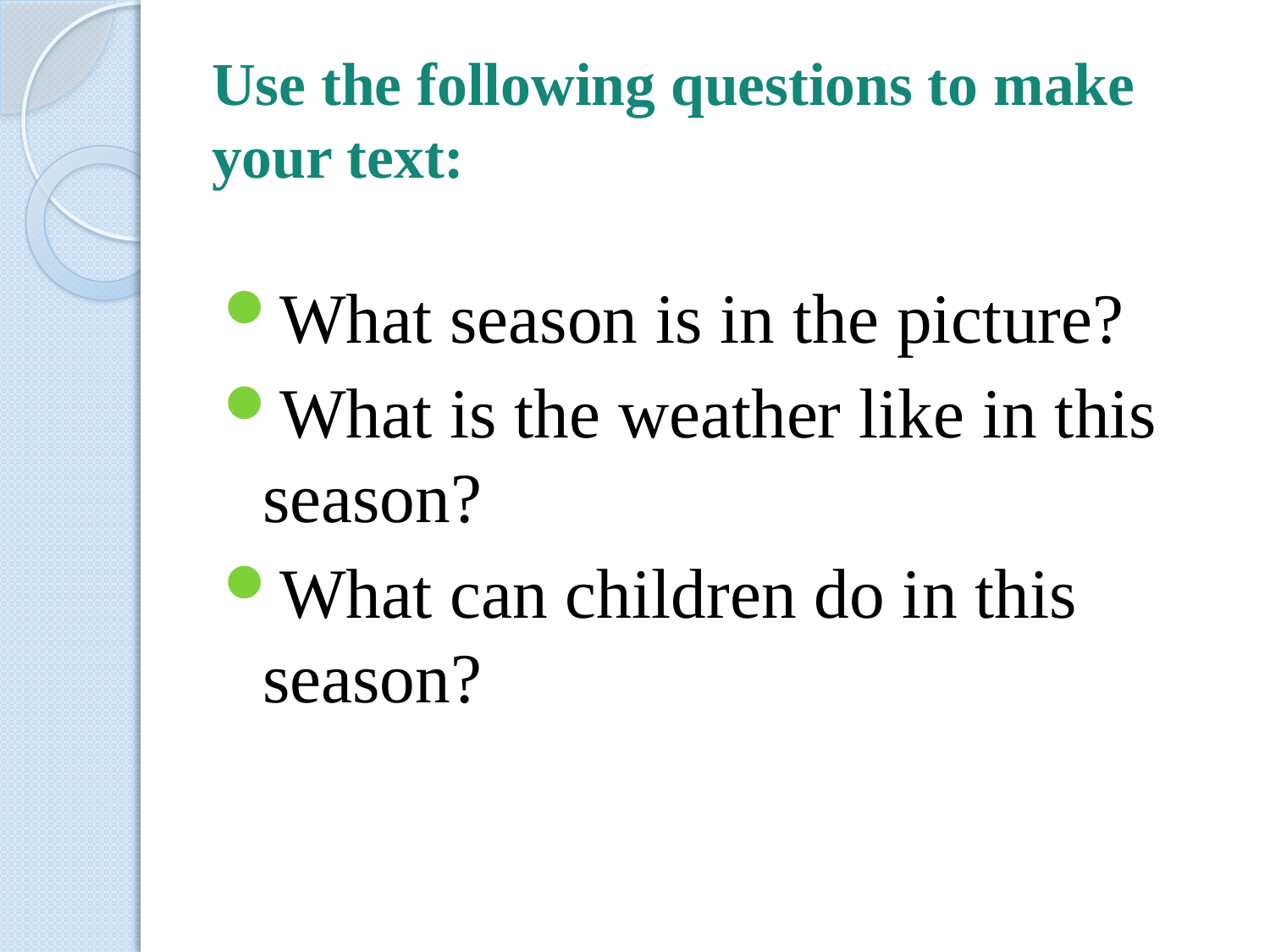

# Use the following questions to make your text:
What season is in the picture?
What is the weather like in this season?
What can children do in this season?